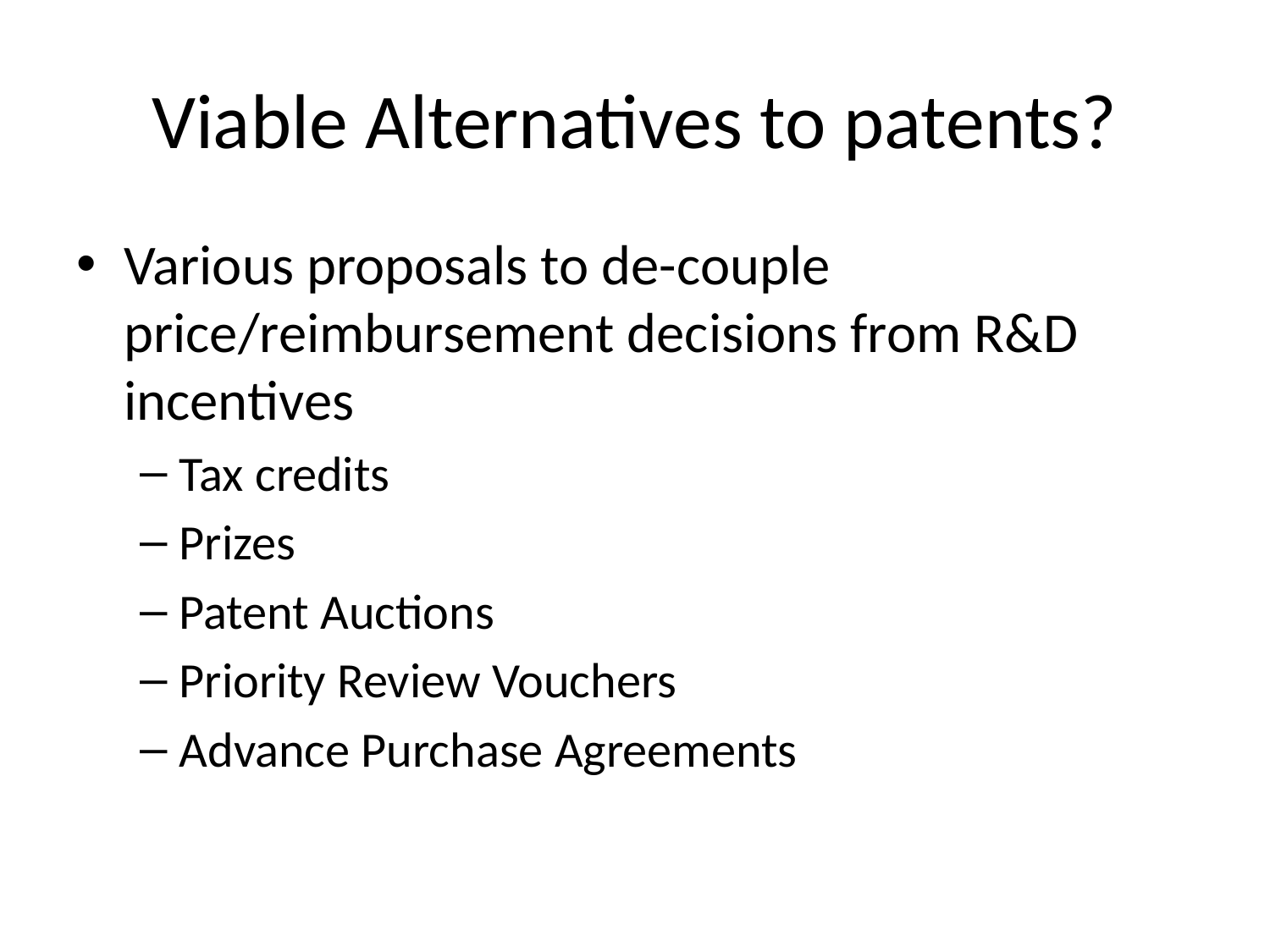

# Viable Alternatives to patents?
Various proposals to de-couple price/reimbursement decisions from R&D incentives
Tax credits
Prizes
Patent Auctions
Priority Review Vouchers
Advance Purchase Agreements